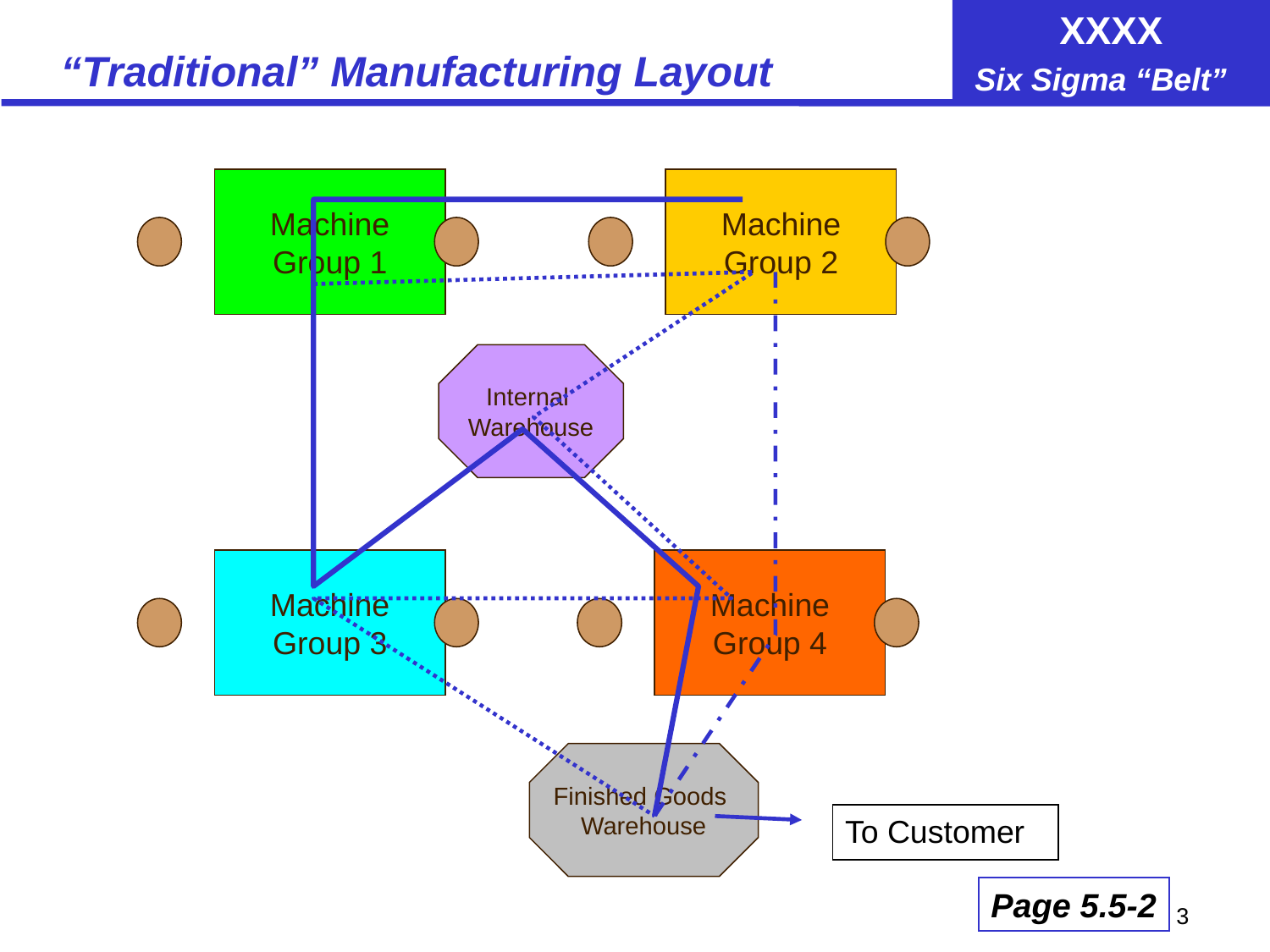

# “Traditional” Manufacturing Layout
Machine
Group 1
Machine
Group 2

Internal
Warehouse
Machine
Group 3
Machine
Group 4

Finished Goods
Warehouse
To Customer
Page 5.5-2